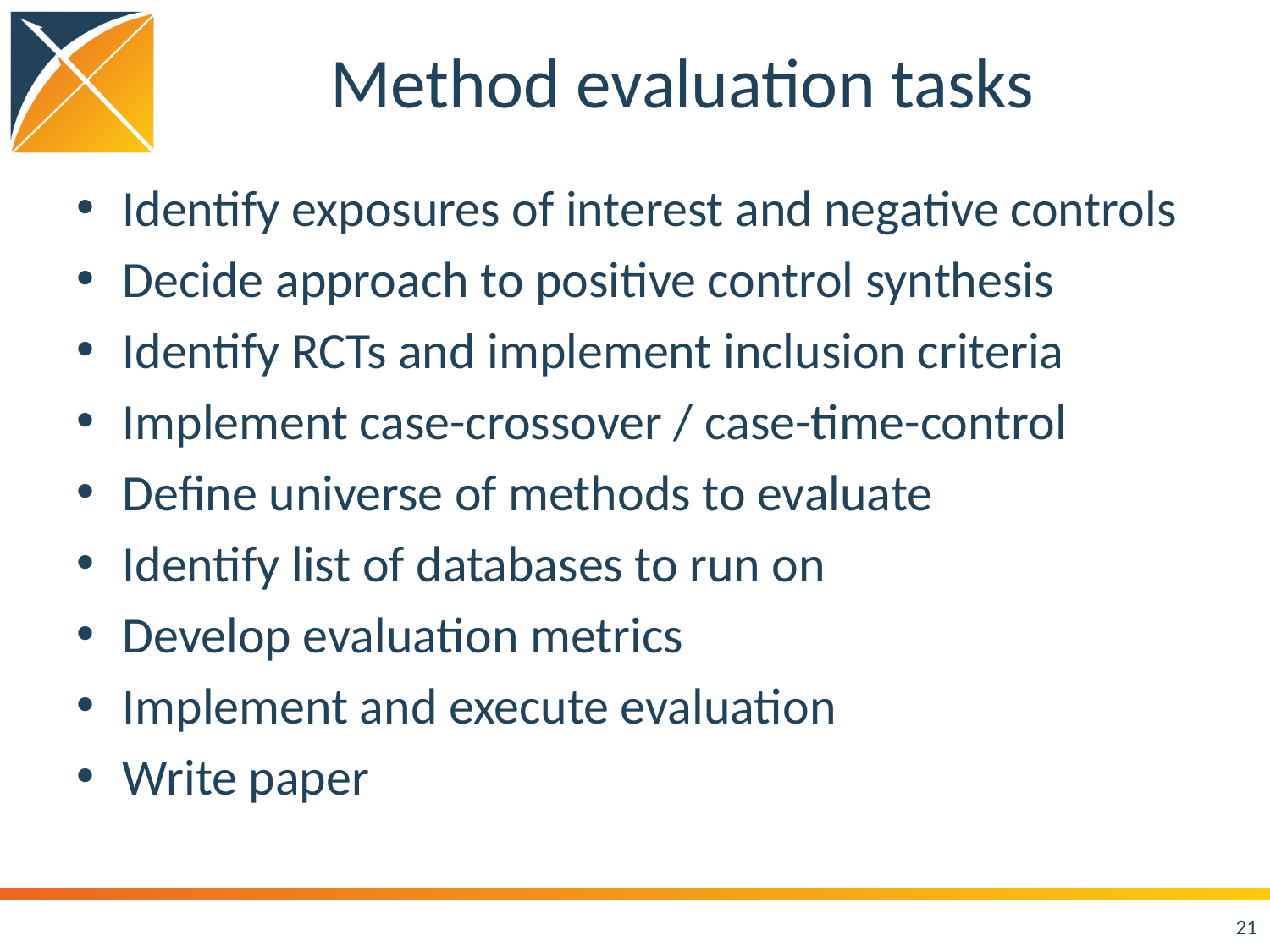

# Method evaluation tasks
Identify exposures of interest and negative controls
Decide approach to positive control synthesis
Identify RCTs and implement inclusion criteria
Implement case-crossover / case-time-control
Define universe of methods to evaluate
Identify list of databases to run on
Develop evaluation metrics
Implement and execute evaluation
Write paper
21